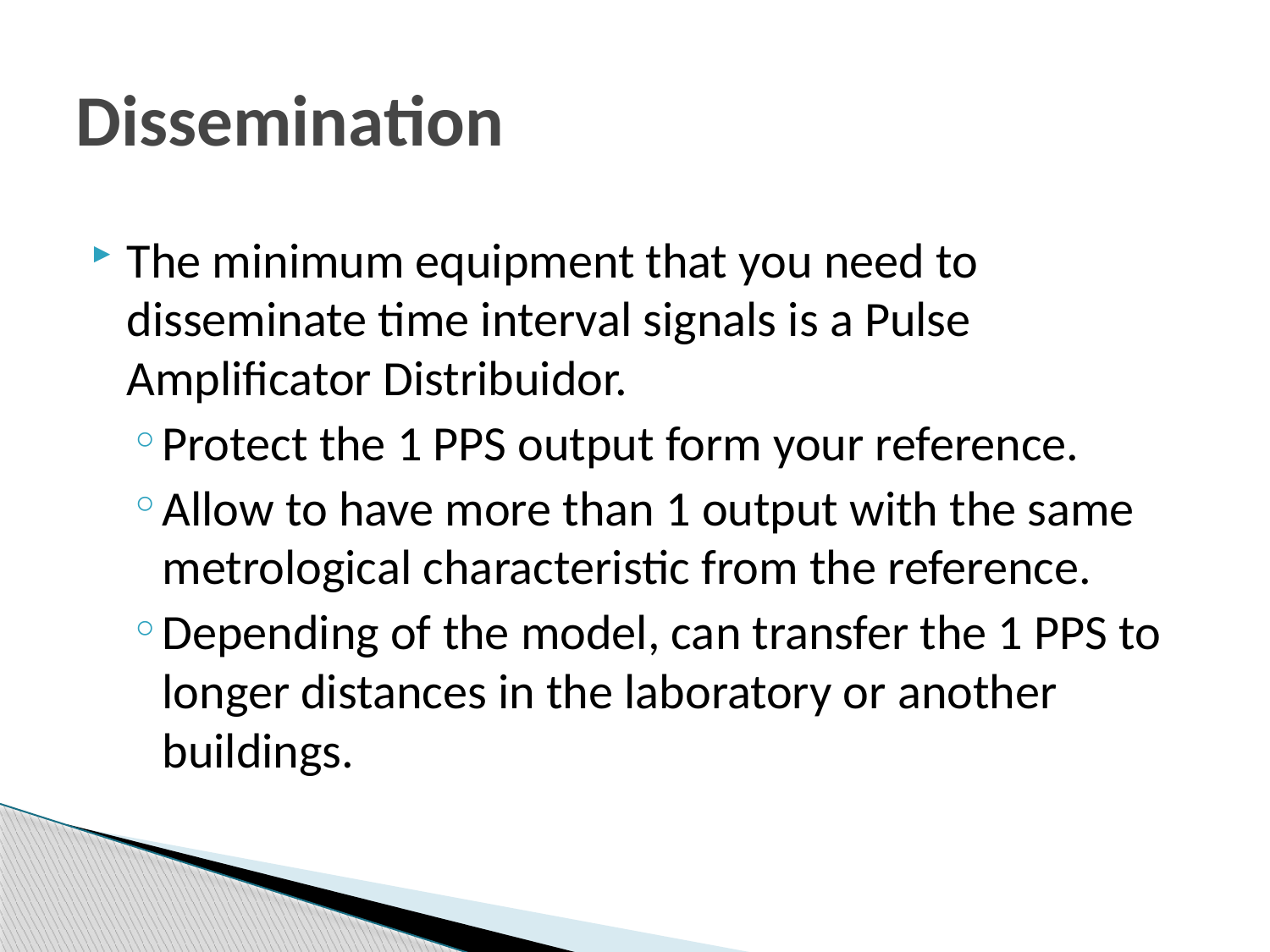

# Dissemination
The minimum equipment that you need to disseminate time interval signals is a Pulse Amplificator Distribuidor.
Protect the 1 PPS output form your reference.
Allow to have more than 1 output with the same metrological characteristic from the reference.
Depending of the model, can transfer the 1 PPS to longer distances in the laboratory or another buildings.